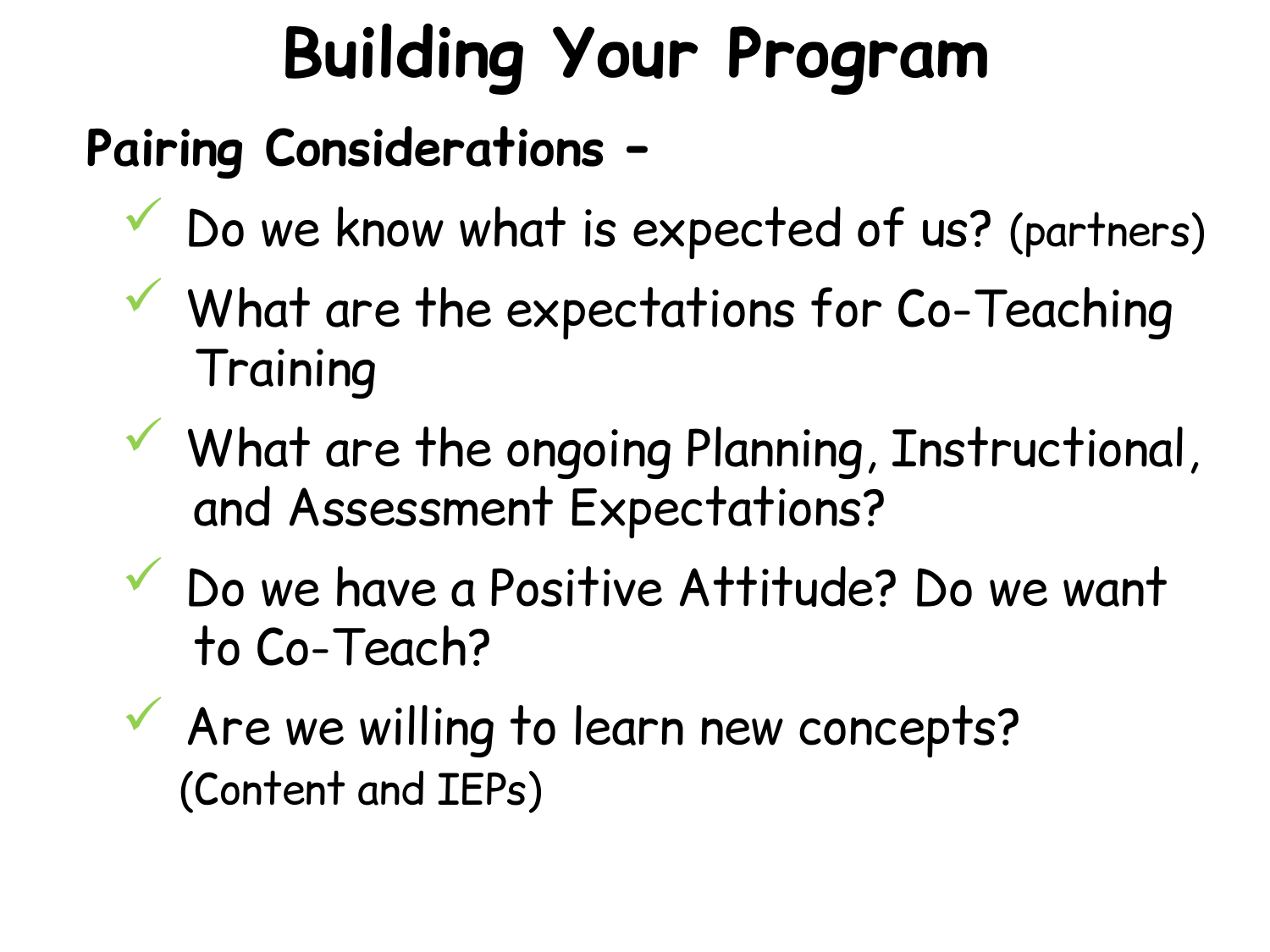

Building Your Program
   Pairing Considerations –

Do we know what is expected of us? (partners)

What are the expectations for Co-Teaching
     Training

What are the ongoing Planning, Instructional,
     and Assessment Expectations?

Do we have a Positive Attitude? Do we want
     to Co-Teach?

Are we willing to learn new concepts?
    (Content and IEPs)